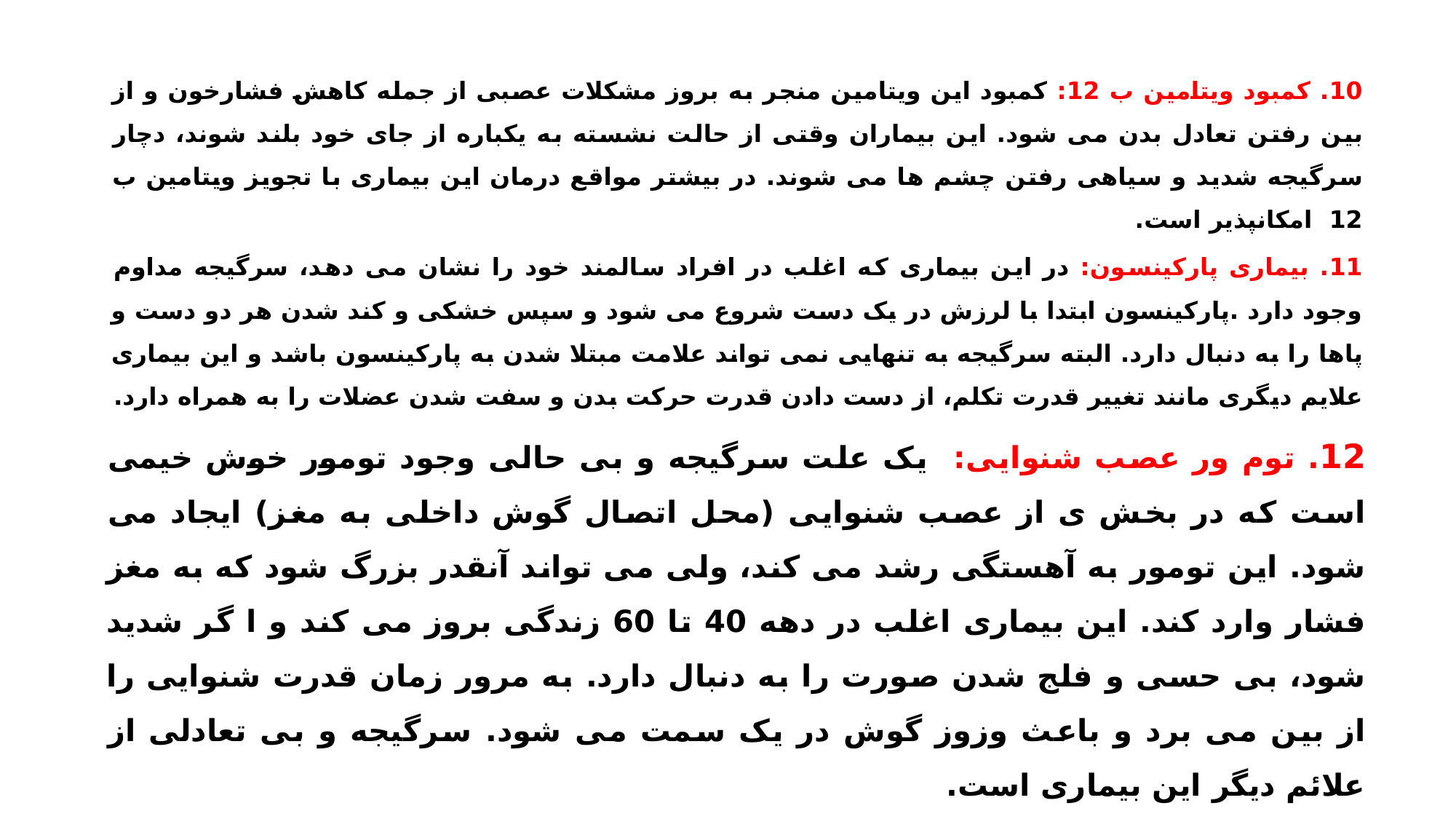

10. کمبود ویتامین ب 12: کمبود این ویتامین منجر به بروز مشکلات عصبی از جمله کاهش فشارخون و از بین رفتن تعادل بدن می شود. این بیماران وقتی از حالت نشسته به یکباره از جای خود بلند شوند، دچار سرگیجه شدید و سیاهی رفتن چشم ها می شوند. در بیشتر مواقع درمان این بیماری با تجویز ویتامین ب 12  امکانپذیر است.
11. بیماری پارکینسون: در این بیماری که اغلب در افراد سالمند خود را نشان می دهد، سرگیجه مداوم وجود دارد .پارکینسون ابتدا با لرزش در یک دست شروع می شود و سپس خشکی و کند شدن هر دو دست و پاها را به دنبال دارد. البته سرگیجه به تنهایی نمی تواند علامت مبتلا شدن به پارکینسون باشد و این بیماری علایم دیگری مانند تغییر قدرت تکلم، از دست دادن قدرت حرکت بدن و سفت شدن عضلات را به همراه دارد.

12. توم ور عصب شنوایی:  یک علت سرگیجه و بی حالی وجود تومور خوش خیمی است که در بخش ی از عصب شنوایی (محل اتصال گوش داخلی به مغز) ایجاد می شود. این تومور به آهستگی رشد می کند، ولی می تواند آنقدر بزرگ شود که به مغز فشار وارد کند. این بیماری اغلب در دهه 40 تا 60 زندگی بروز می کند و ا گر شدید شود، بی حسی و فلج شدن صورت را به دنبال دارد. به مرور زمان قدرت شنوایی را از بین می برد و باعث وزوز گوش در یک سمت می شود. سرگیجه و بی تعادلی از علائم دیگر این بیماری است.